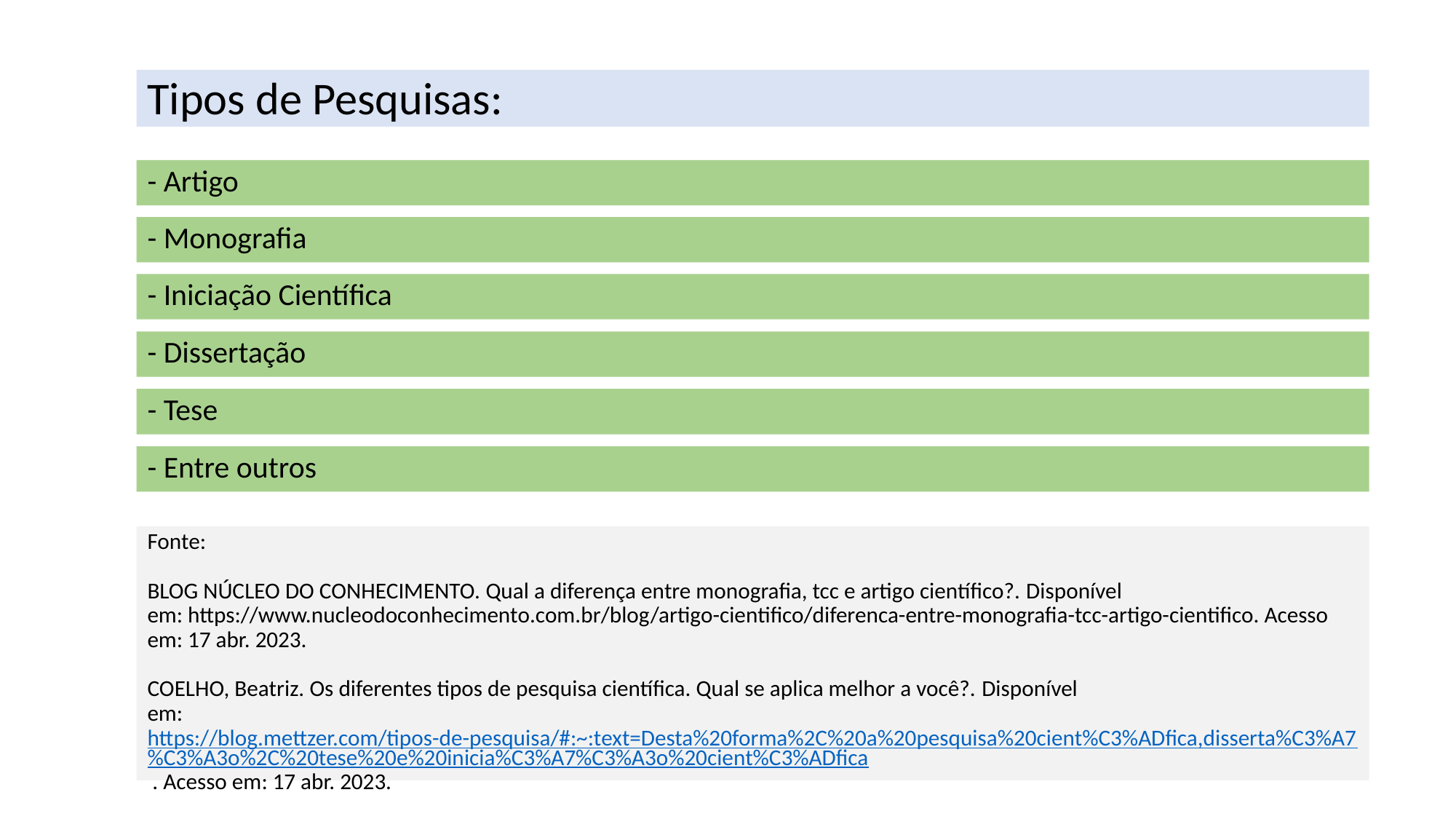

Tipos de Pesquisas:
- Artigo
- Monografia
- Iniciação Científica
- Dissertação
- Tese
- Entre outros
Fonte:

BLOG NÚCLEO DO CONHECIMENTO. Qual a diferença entre monografia, tcc e artigo científico?. Disponível
em: https://www.nucleodoconhecimento.com.br/blog/artigo-cientifico/diferenca-entre-monografia-tcc-artigo-cientifico. Acesso em: 17 abr. 2023.

COELHO, Beatriz. Os diferentes tipos de pesquisa científica. Qual se aplica melhor a você?. Disponível
em: https://blog.mettzer.com/tipos-de-pesquisa/#:~:text=Desta%20forma%2C%20a%20pesquisa%20cient%C3%ADfica,disserta%C3%A7%C3%A3o%2C%20tese%20e%20inicia%C3%A7%C3%A3o%20cient%C3%ADfica . Acesso em: 17 abr. 2023.